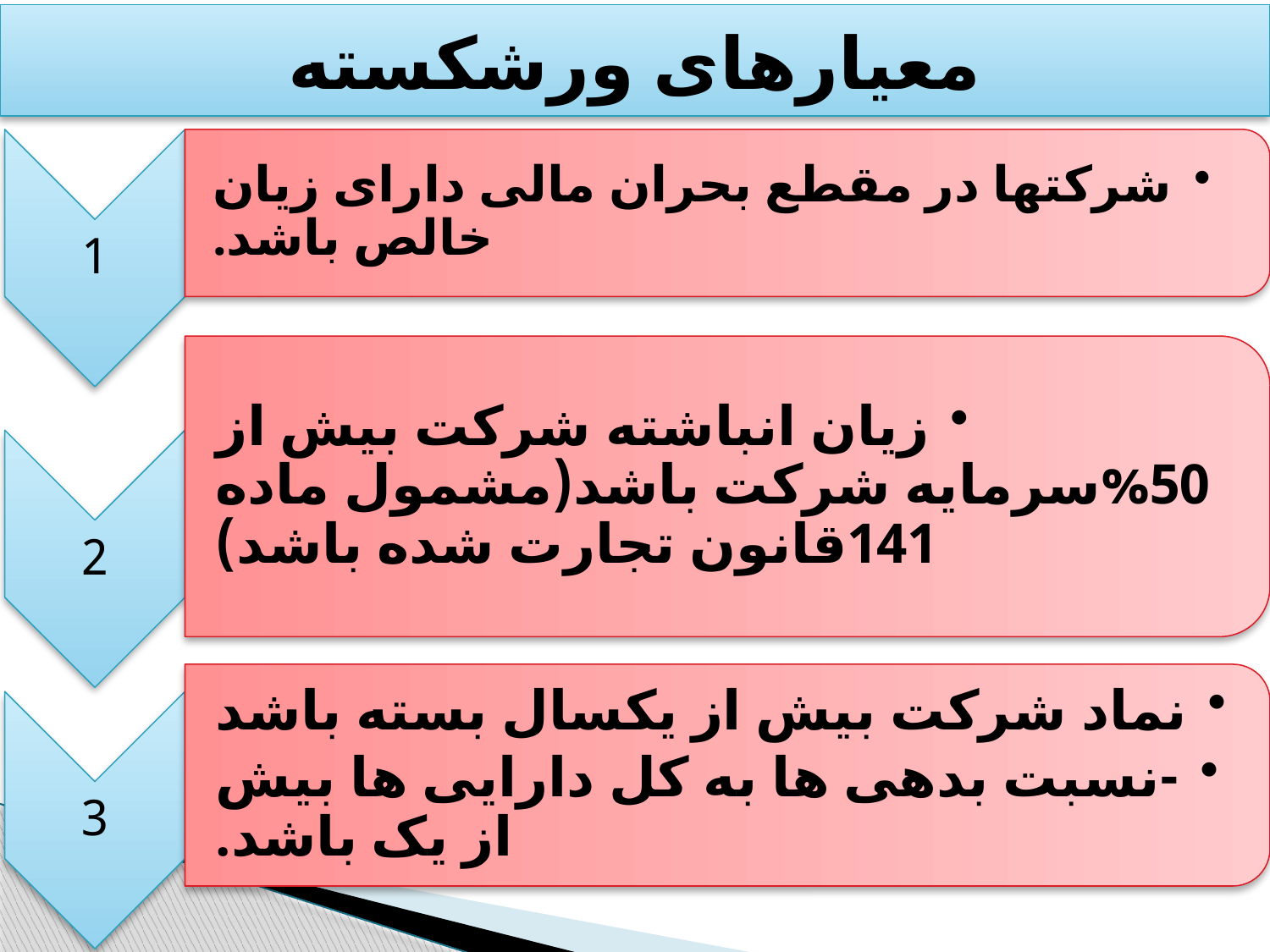

# معیارهای ورشکسته
1
شرکتها در مقطع بحران مالی دارای زیان خالص باشد.
2
زیان انباشته شرکت بیش از 50%سرمایه شرکت باشد(مشمول ماده 141قانون تجارت شده باشد)
3
نماد شرکت بیش از یکسال بسته باشد
-نسبت بدهی ها به کل دارایی ها بیش از یک باشد.